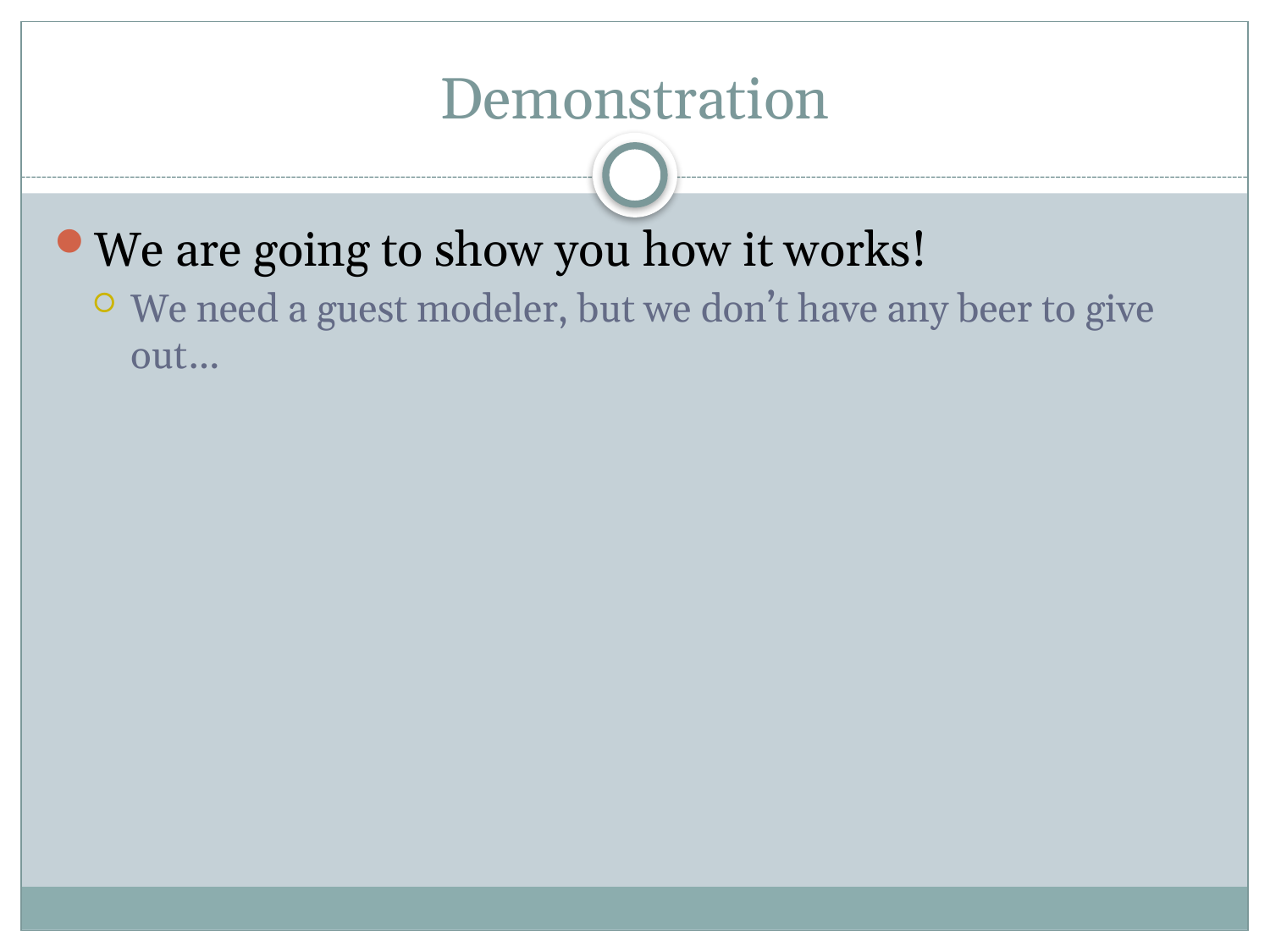

# Demonstration
We are going to show you how it works!
We need a guest modeler, but we don’t have any beer to give out…